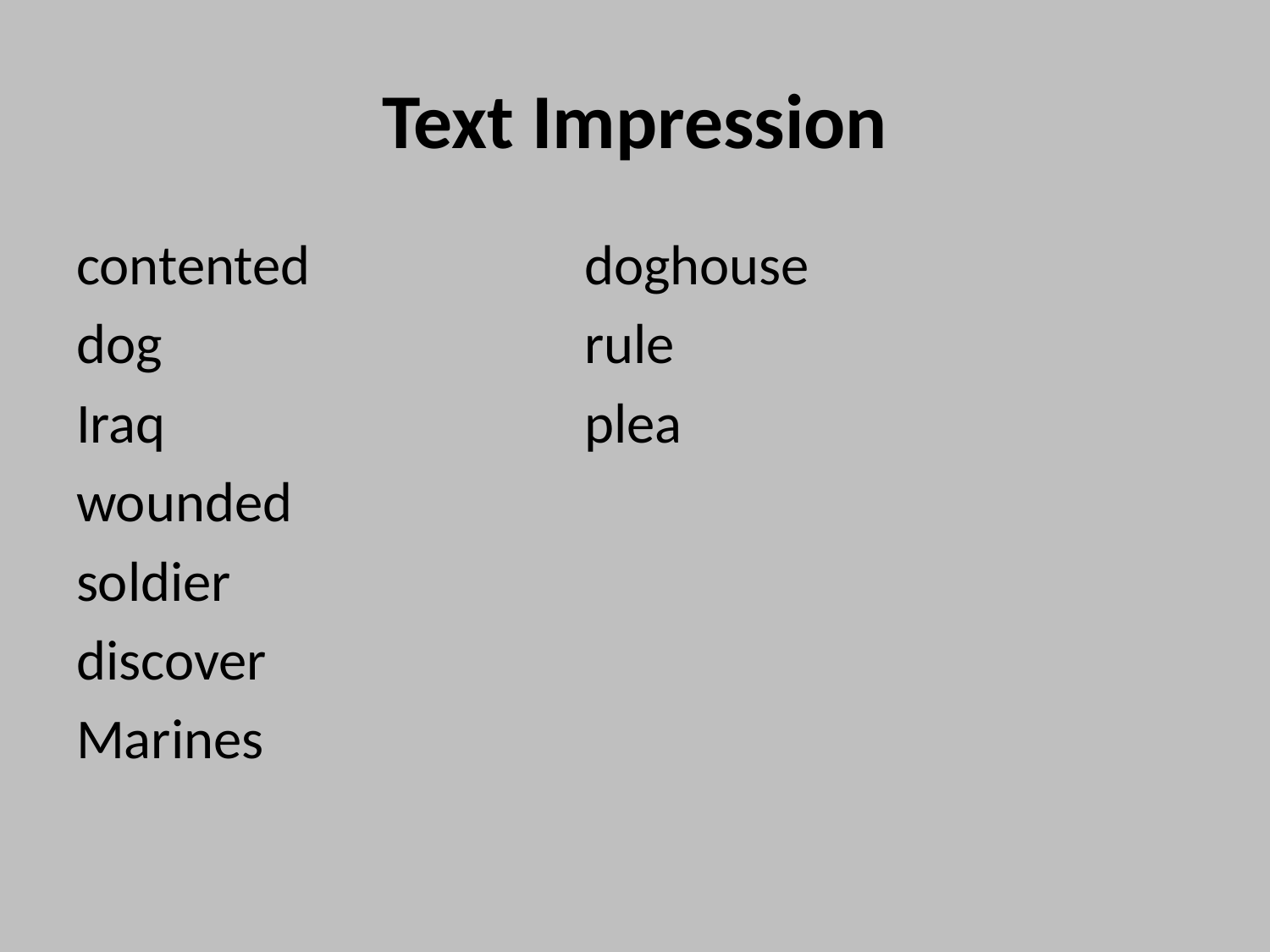

# Text Impression
contented			doghouse
dog				rule
Iraq				plea
wounded
soldier
discover
Marines